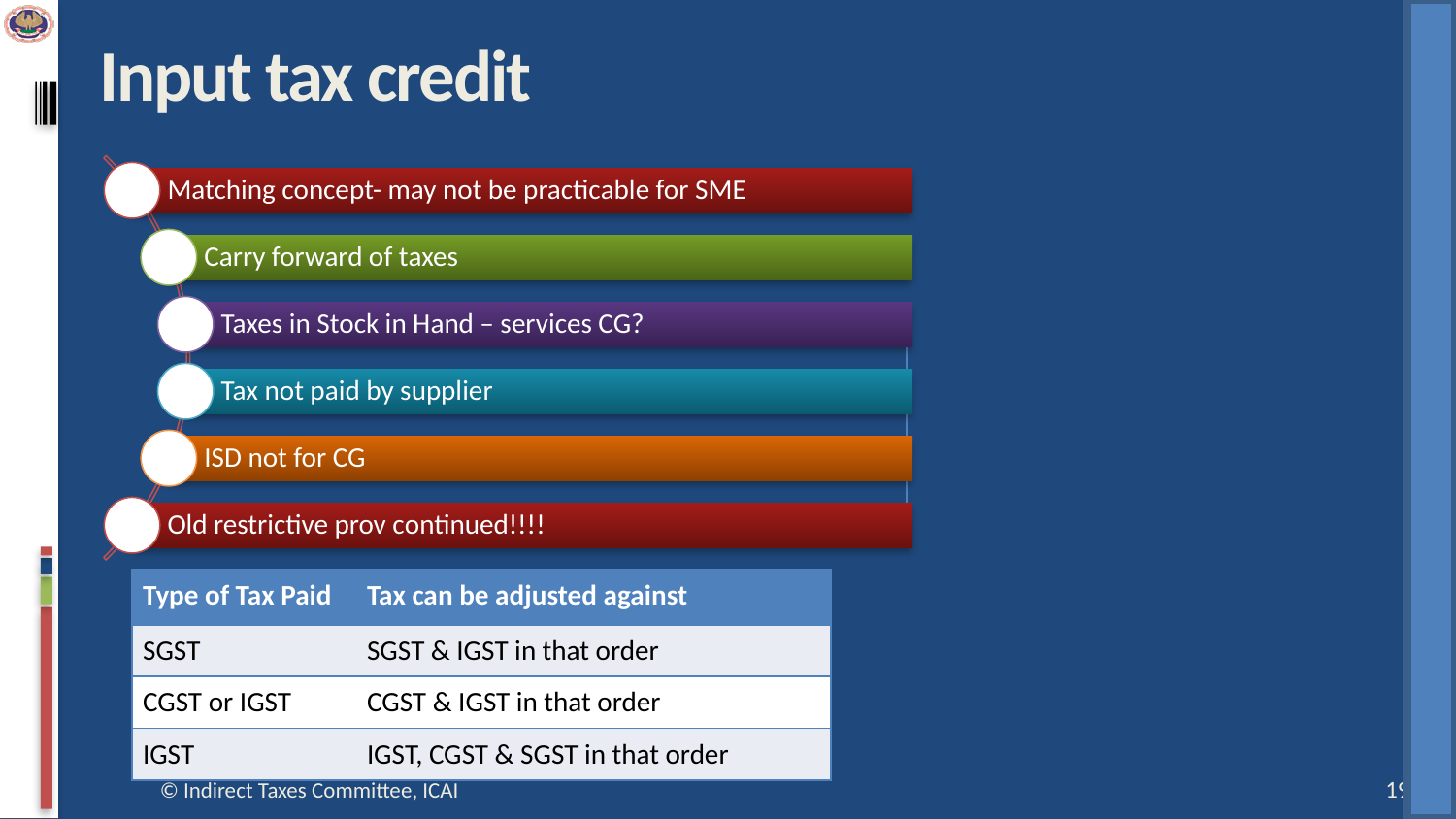

# Input tax credit
Matching concept- may not be practicable for SME
Carry forward of taxes
Taxes in Stock in Hand – services CG?
Tax not paid by supplier
ISD not for CG
Old restrictive prov continued!!!!
| Type of Tax Paid | Tax can be adjusted against |
| --- | --- |
| SGST | SGST & IGST in that order |
| CGST or IGST | CGST & IGST in that order |
| IGST | IGST, CGST & SGST in that order |
© Indirect Taxes Committee, ICAI
19